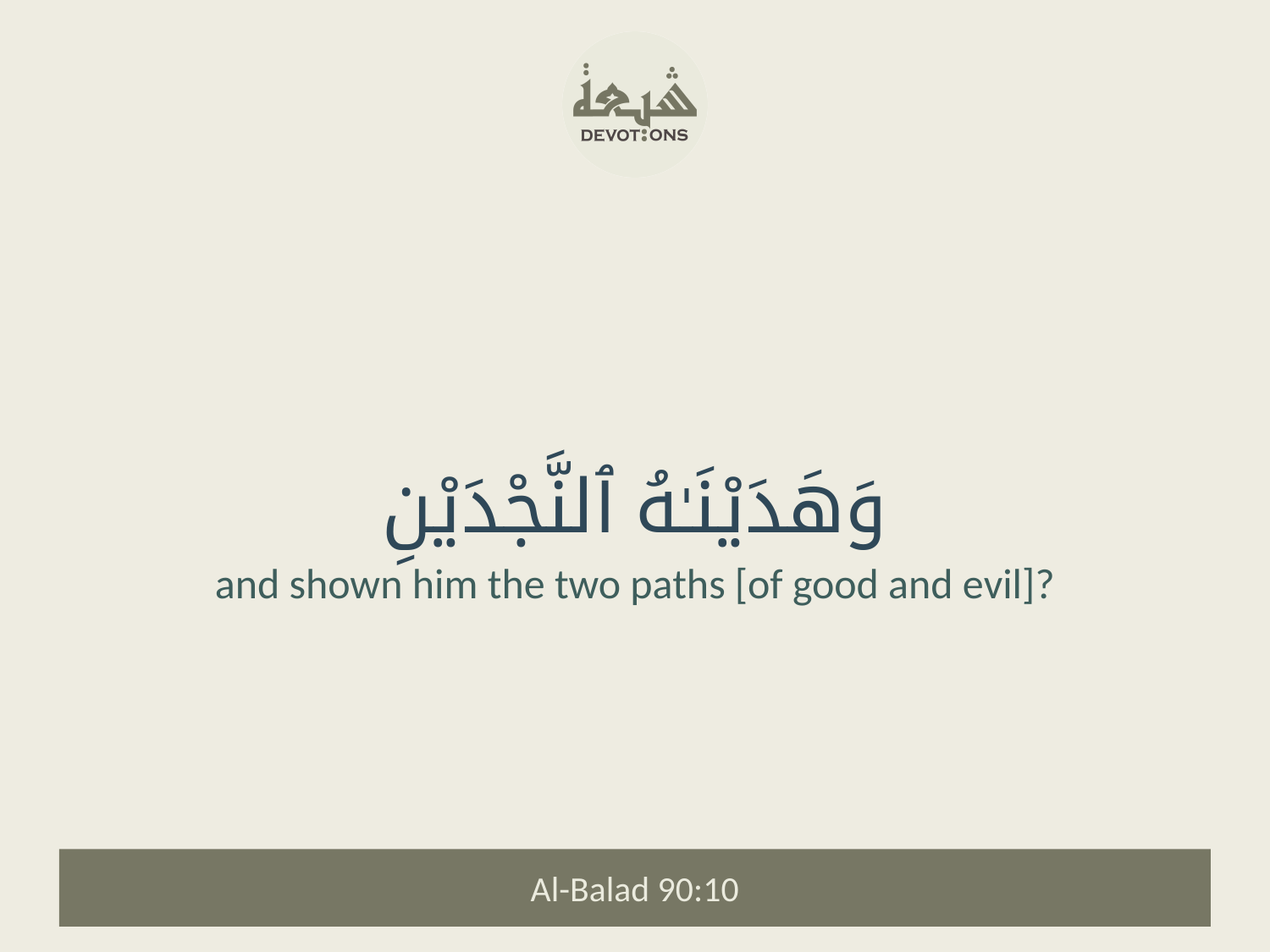

وَهَدَيْنَـٰهُ ٱلنَّجْدَيْنِ
and shown him the two paths [of good and evil]?
Al-Balad 90:10